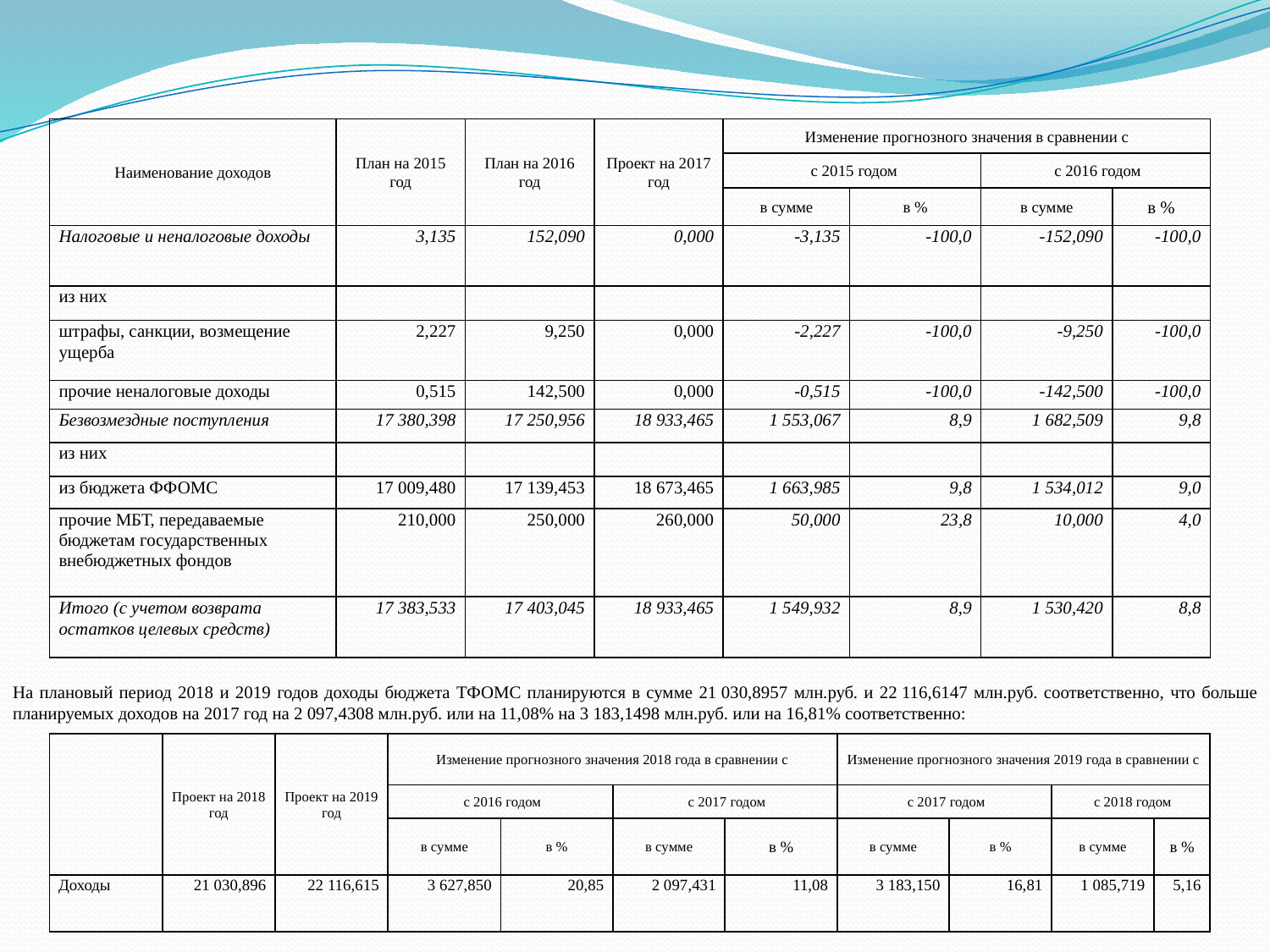

| Наименование доходов | План на 2015 год | План на 2016 год | Проект на 2017 год | Изменение прогнозного значения в сравнении с |  |  |  |
| --- | --- | --- | --- | --- | --- | --- | --- |
|  |  |  |  | с 2015 годом |  | с 2016 годом |  |
|  |  |  |  | в сумме | в % | в сумме | в % |
| Налоговые и неналоговые доходы | 3,135 | 152,090 | 0,000 | -3,135 | -100,0 | -152,090 | -100,0 |
| из них |  |  |  |  |  |  |  |
| штрафы, санкции, возмещение ущерба | 2,227 | 9,250 | 0,000 | -2,227 | -100,0 | -9,250 | -100,0 |
| прочие неналоговые доходы | 0,515 | 142,500 | 0,000 | -0,515 | -100,0 | -142,500 | -100,0 |
| Безвозмездные поступления | 17 380,398 | 17 250,956 | 18 933,465 | 1 553,067 | 8,9 | 1 682,509 | 9,8 |
| из них |  |  |  |  |  |  |  |
| из бюджета ФФОМС | 17 009,480 | 17 139,453 | 18 673,465 | 1 663,985 | 9,8 | 1 534,012 | 9,0 |
| прочие МБТ, передаваемые бюджетам государственных внебюджетных фондов | 210,000 | 250,000 | 260,000 | 50,000 | 23,8 | 10,000 | 4,0 |
| Итого (с учетом возврата остатков целевых средств) | 17 383,533 | 17 403,045 | 18 933,465 | 1 549,932 | 8,9 | 1 530,420 | 8,8 |
На плановый период 2018 и 2019 годов доходы бюджета ТФОМС планируются в сумме 21 030,8957 млн.руб. и 22 116,6147 млн.руб. соответственно, что больше планируемых доходов на 2017 год на 2 097,4308 млн.руб. или на 11,08% на 3 183,1498 млн.руб. или на 16,81% соответственно:
|  | Проект на 2018 год | Проект на 2019 год | Изменение прогнозного значения 2018 года в сравнении с |  |  |  | Изменение прогнозного значения 2019 года в сравнении с |  |  |  |
| --- | --- | --- | --- | --- | --- | --- | --- | --- | --- | --- |
|  |  |  | с 2016 годом |  | с 2017 годом |  | с 2017 годом |  | с 2018 годом |  |
|  |  |  | в сумме | в % | в сумме | в % | в сумме | в % | в сумме | в % |
| Доходы | 21 030,896 | 22 116,615 | 3 627,850 | 20,85 | 2 097,431 | 11,08 | 3 183,150 | 16,81 | 1 085,719 | 5,16 |